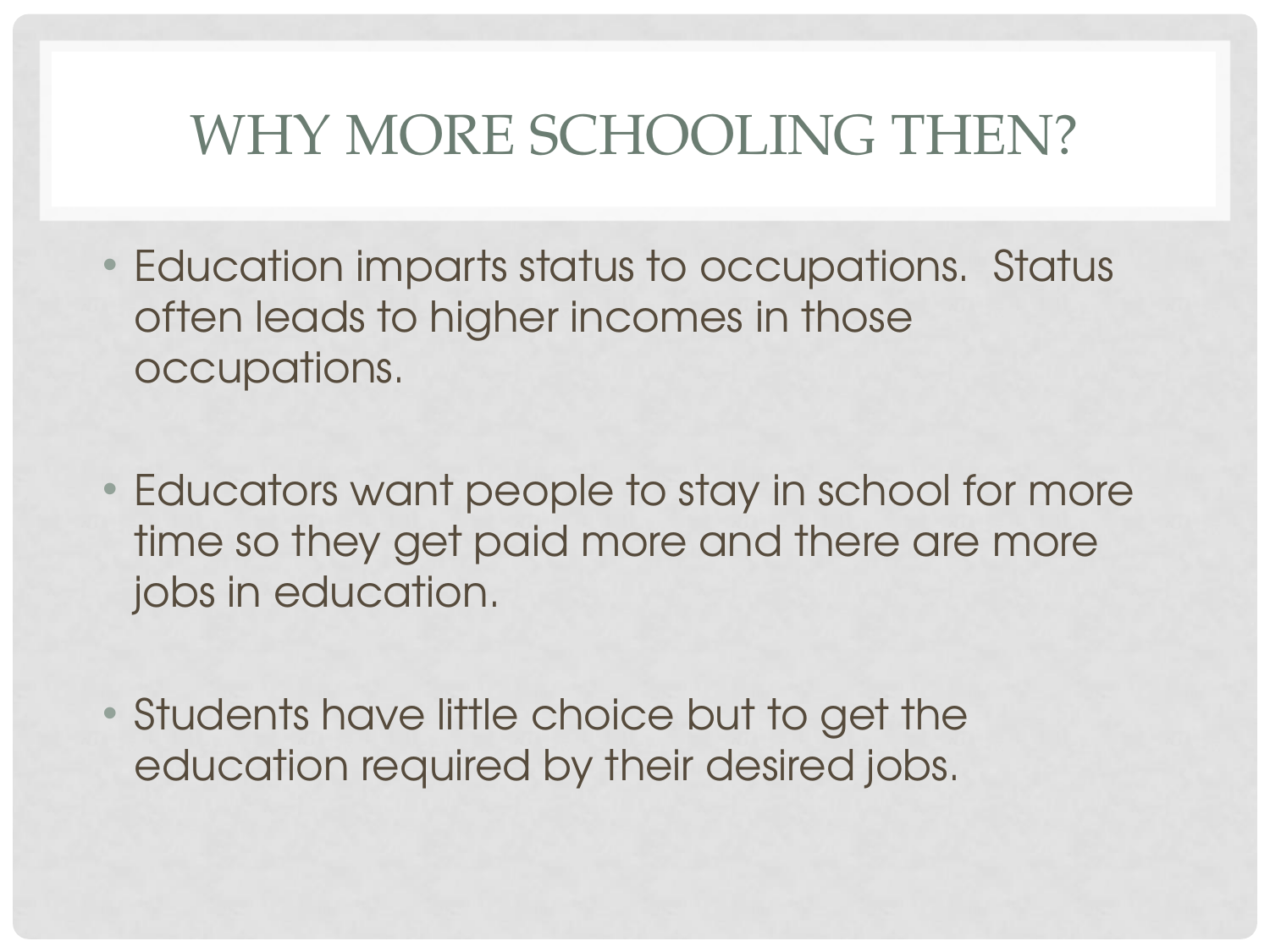

# WHY MORE SCHOOLING THEN?
Education imparts status to occupations.  Status often leads to higher incomes in those occupations.

Educators want people to stay in school for more time so they get paid more and there are more jobs in education.

Students have little choice but to get the education required by their desired jobs.